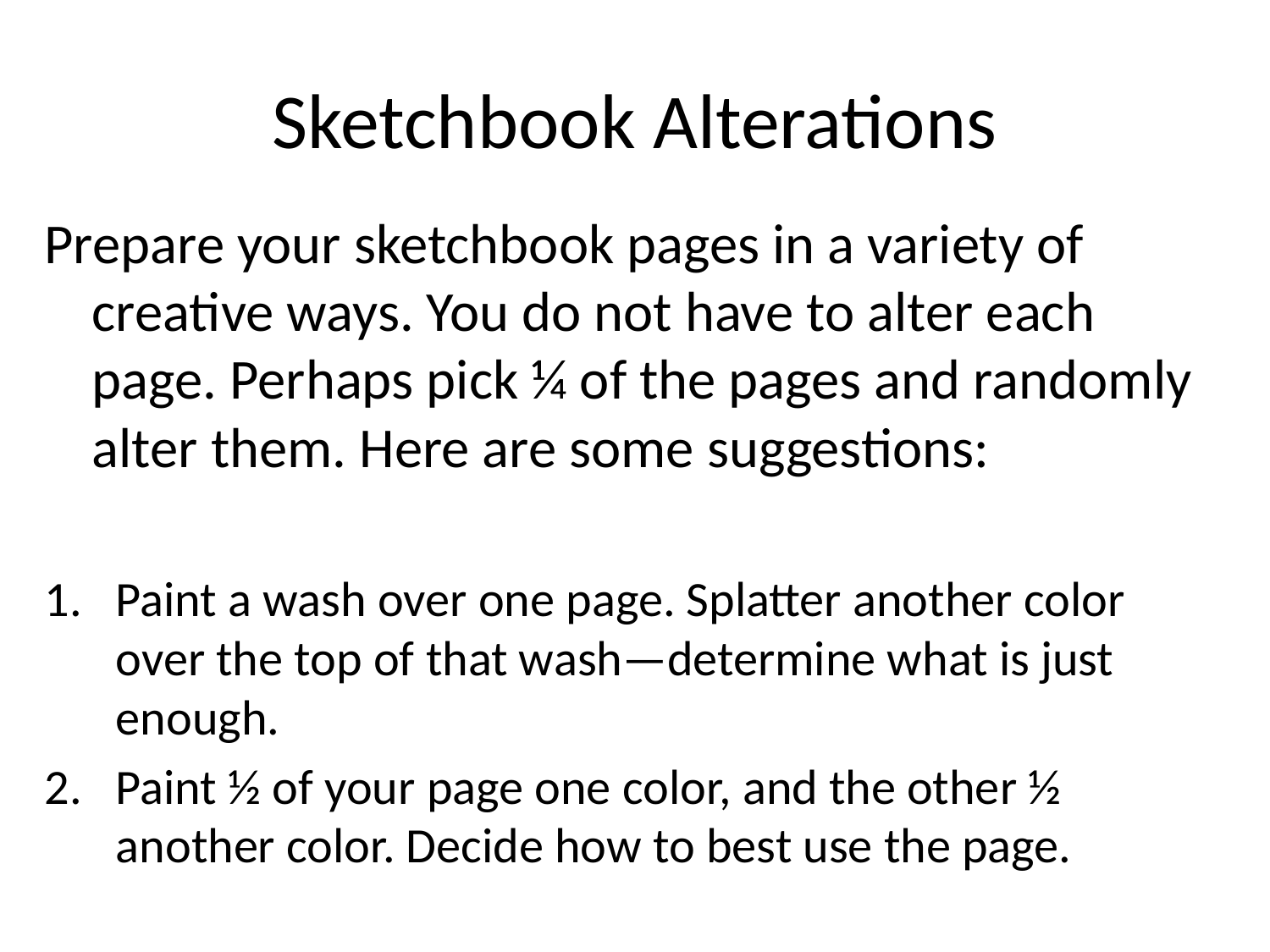

# Sketchbook Alterations
Prepare your sketchbook pages in a variety of creative ways. You do not have to alter each page. Perhaps pick ¼ of the pages and randomly alter them. Here are some suggestions:

Paint a wash over one page. Splatter another color over the top of that wash—determine what is just enough.
Paint ½ of your page one color, and the other ½  another color. Decide how to best use the page.